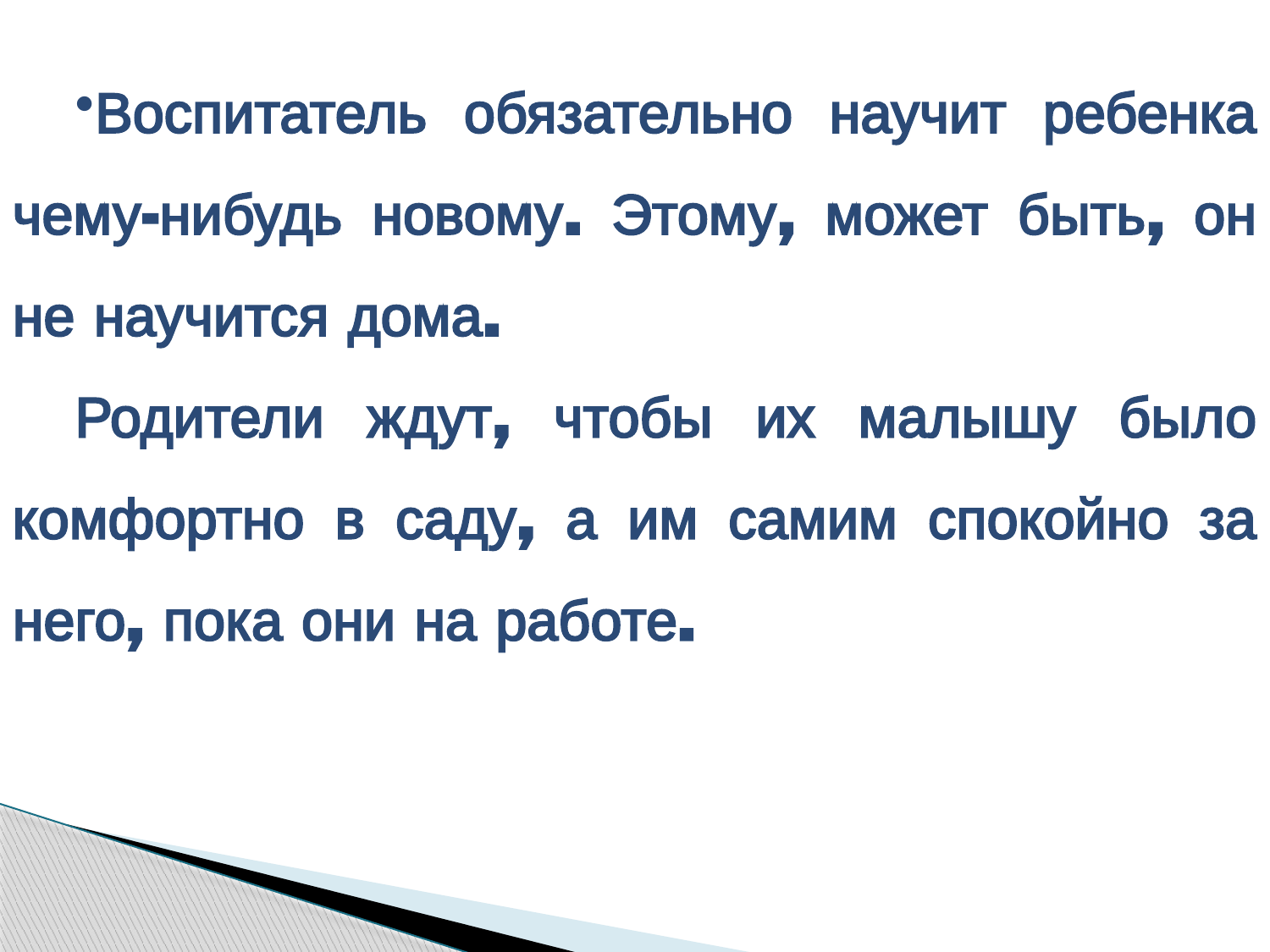

Воспитатель обязательно научит ребенка чему-нибудь новому. Этому, может быть, он не научится дома.
Родители ждут, чтобы их малышу было комфортно в саду, а им самим спокойно за него, пока они на работе.